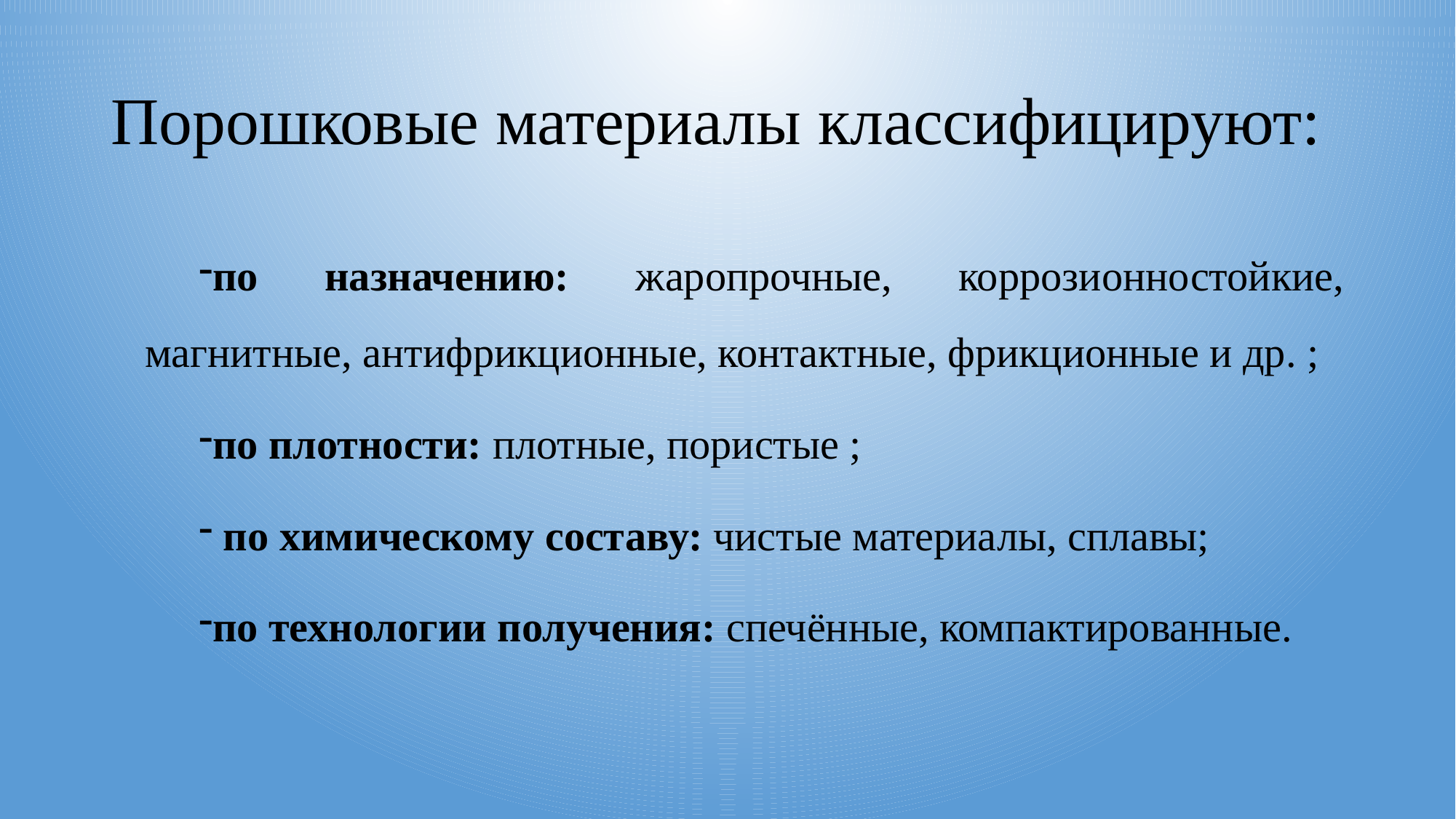

# Порошковые материалы классифицируют:
по назначению: жаропрочные, коррозионностойкие, магнитные, антифрикционные, контактные, фрикционные и др. ;
по плотности: плотные, пористые ;
 по химическому составу: чистые материалы, сплавы;
по технологии получения: спечённые, компактированные.